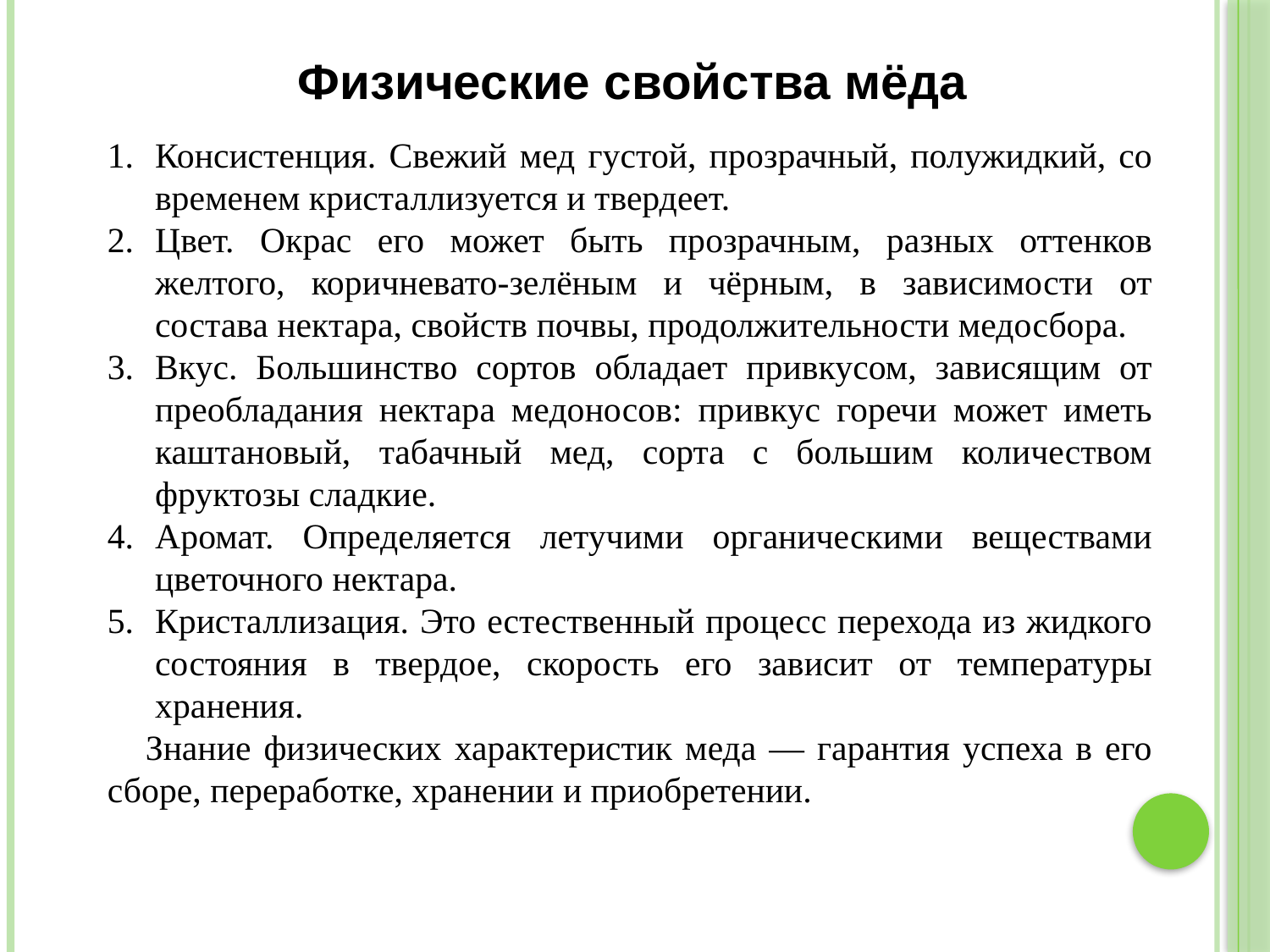

Физические свойства мёда
Консистенция. Свежий мед густой, прозрачный, полужидкий, со временем кристаллизуется и твердеет.
Цвет. Окрас его может быть прозрачным, разных оттенков желтого, коричневато-зелёным и чёрным, в зависимости от состава нектара, свойств почвы, продолжительности медосбора.
Вкус. Большинство сортов обладает привкусом, зависящим от преобладания нектара медоносов: привкус горечи может иметь каштановый, табачный мед, сорта с большим количеством фруктозы сладкие.
Аромат. Определяется летучими органическими веществами цветочного нектара.
Кристаллизация. Это естественный процесс перехода из жидкого состояния в твердое, скорость его зависит от температуры хранения.
   Знание физических характеристик меда — гарантия успеха в его сборе, переработке, хранении и приобретении.